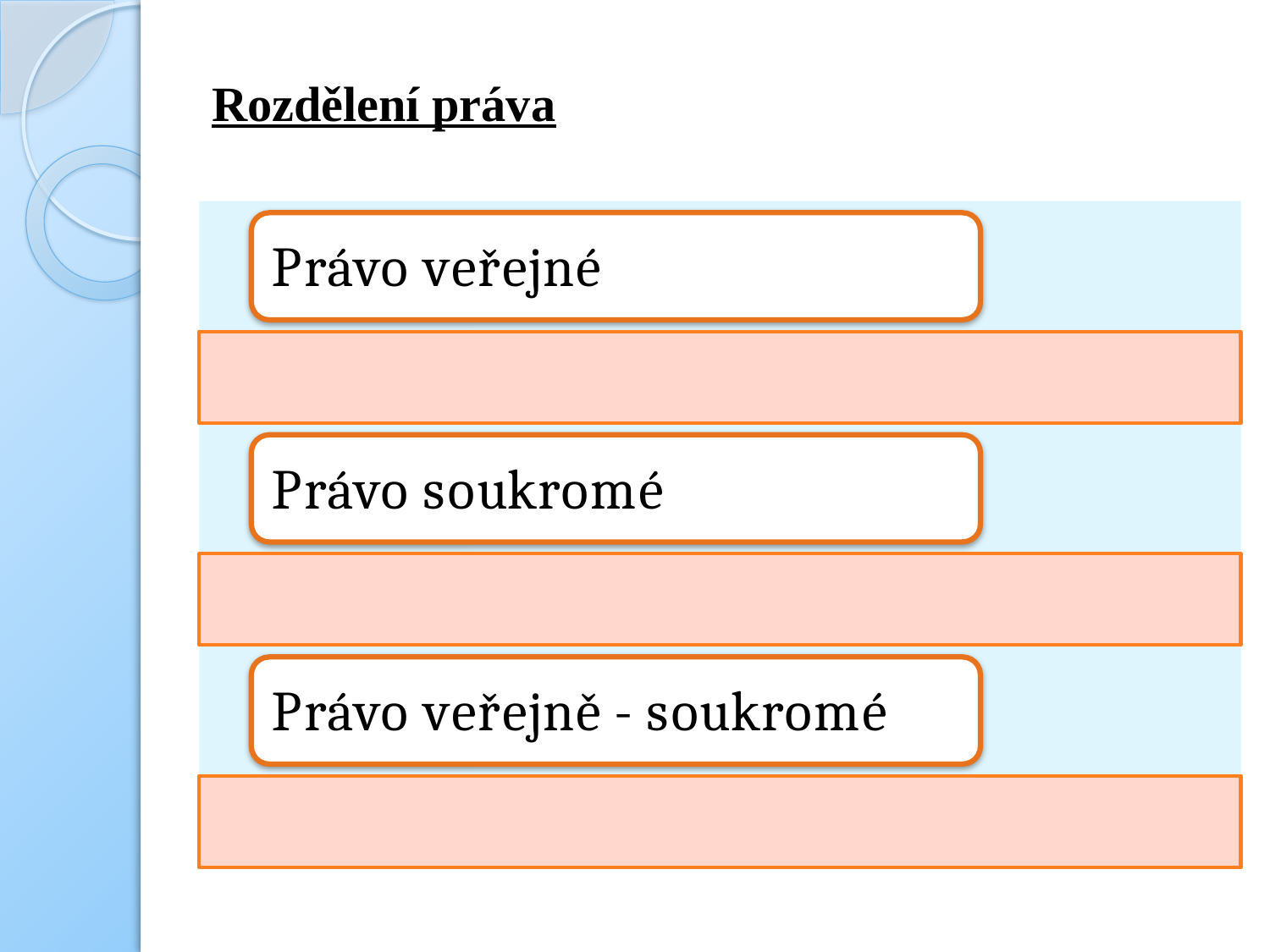

# Rozdělení práva
Právo veřejné
Právo soukromé
Právo veřejně - soukromé